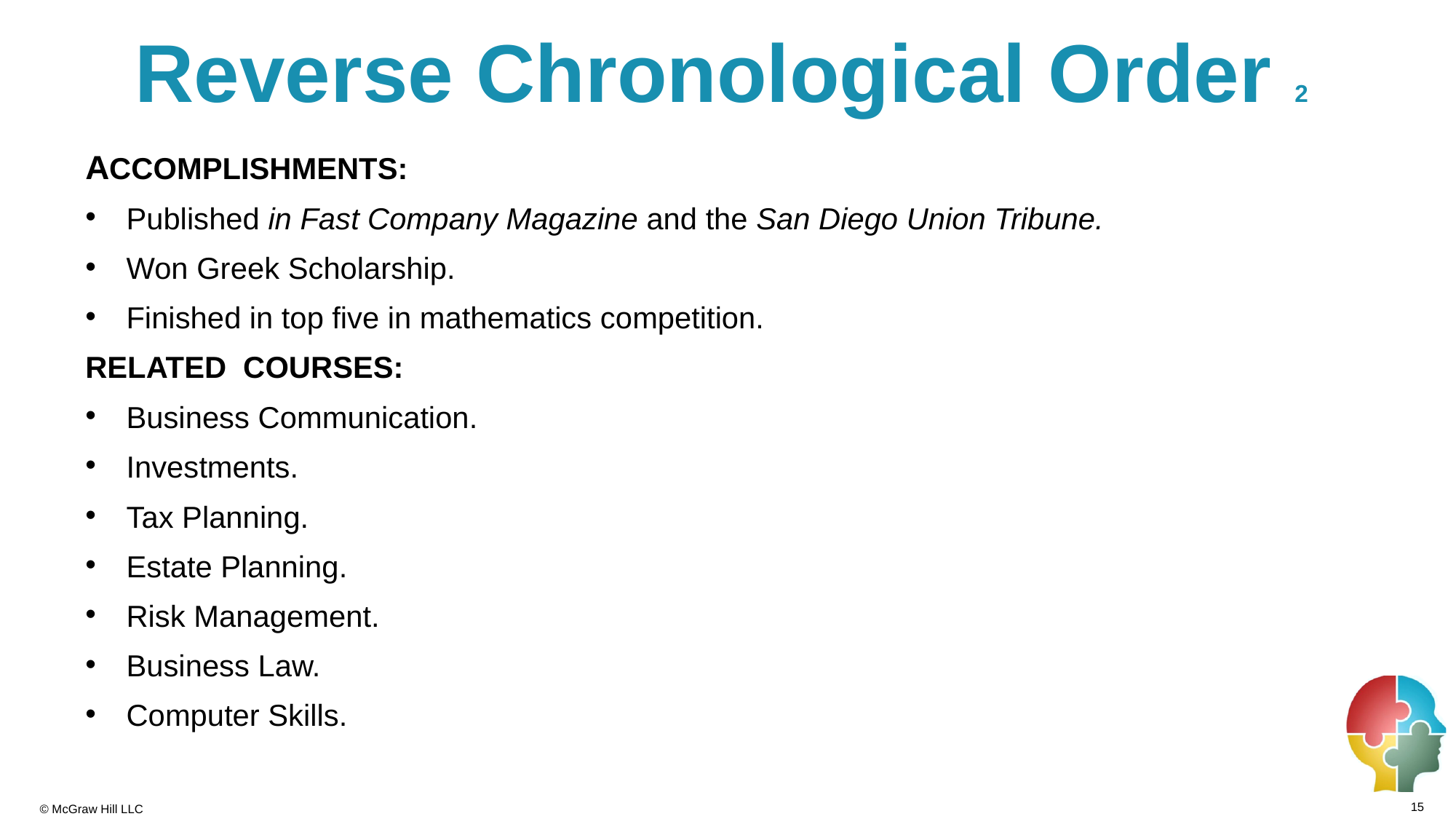

# Reverse Chronological Order 2
ACCOMPLISHMENTS:
Published in Fast Company Magazine and the San Diego Union Tribune.
Won Greek Scholarship.
Finished in top five in mathematics competition.
RELATED  COURSES:
Business Communication.
Investments.
Tax Planning.
Estate Planning.
Risk Management.
Business Law.
Computer Skills.
15